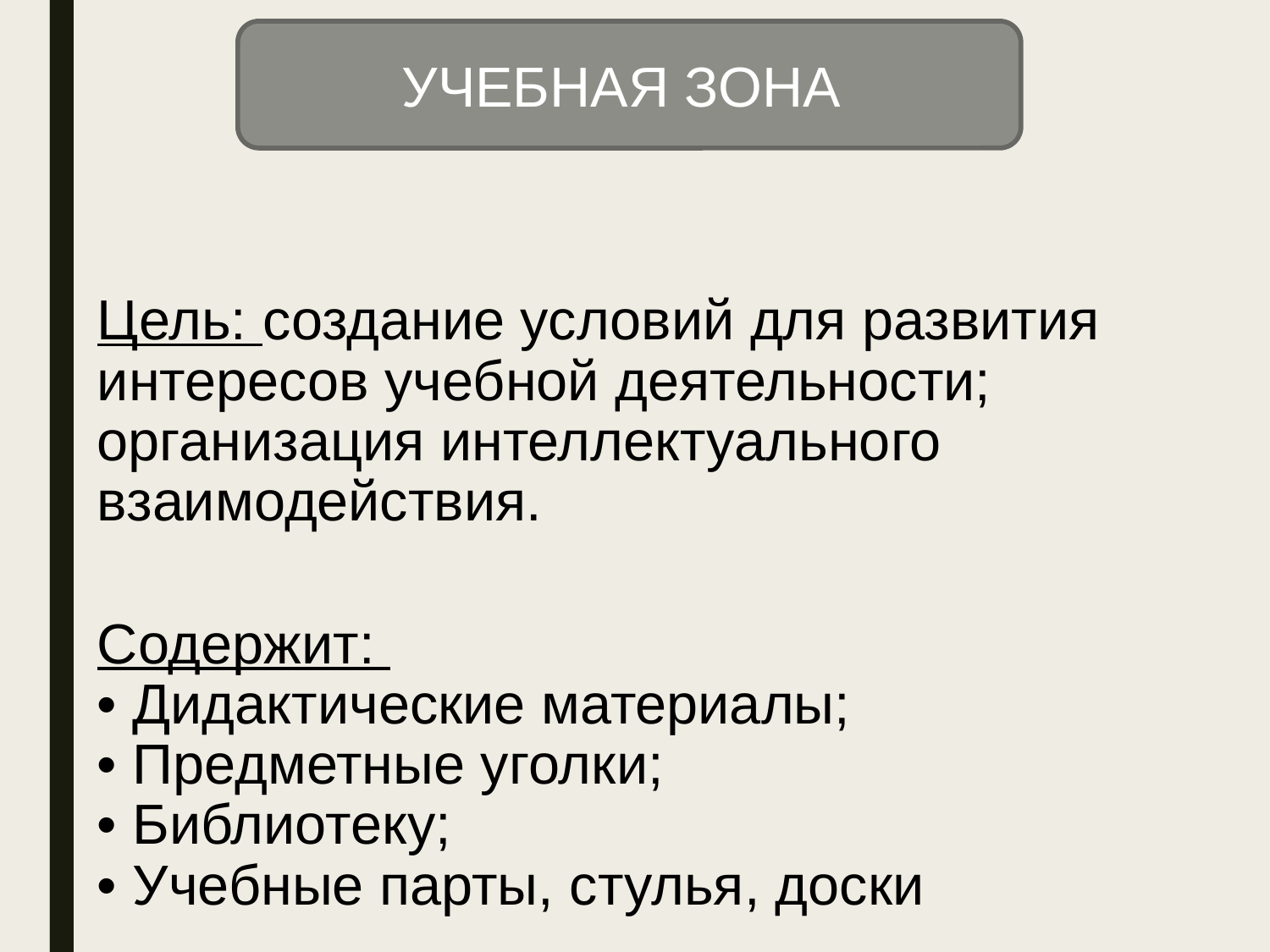

УЧЕБНАЯ ЗОНА
# Цель: создание условий для развития интересов учебной деятельности; организация интеллектуального взаимодействия. Содержит: • Дидактические материалы; • Предметные уголки; • Библиотеку; • Учебные парты, стулья, доски